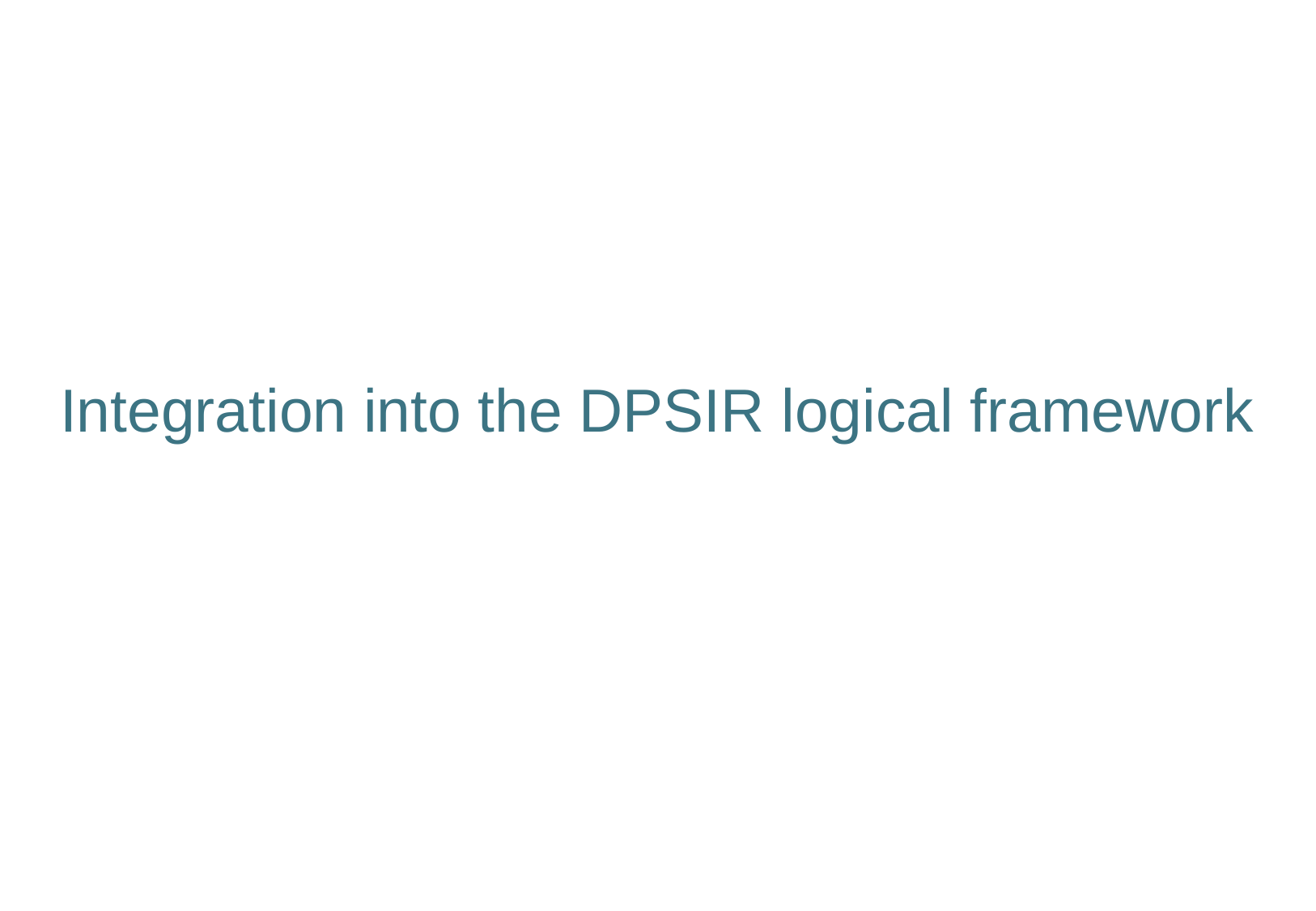

# Integration into the DPSIR logical framework